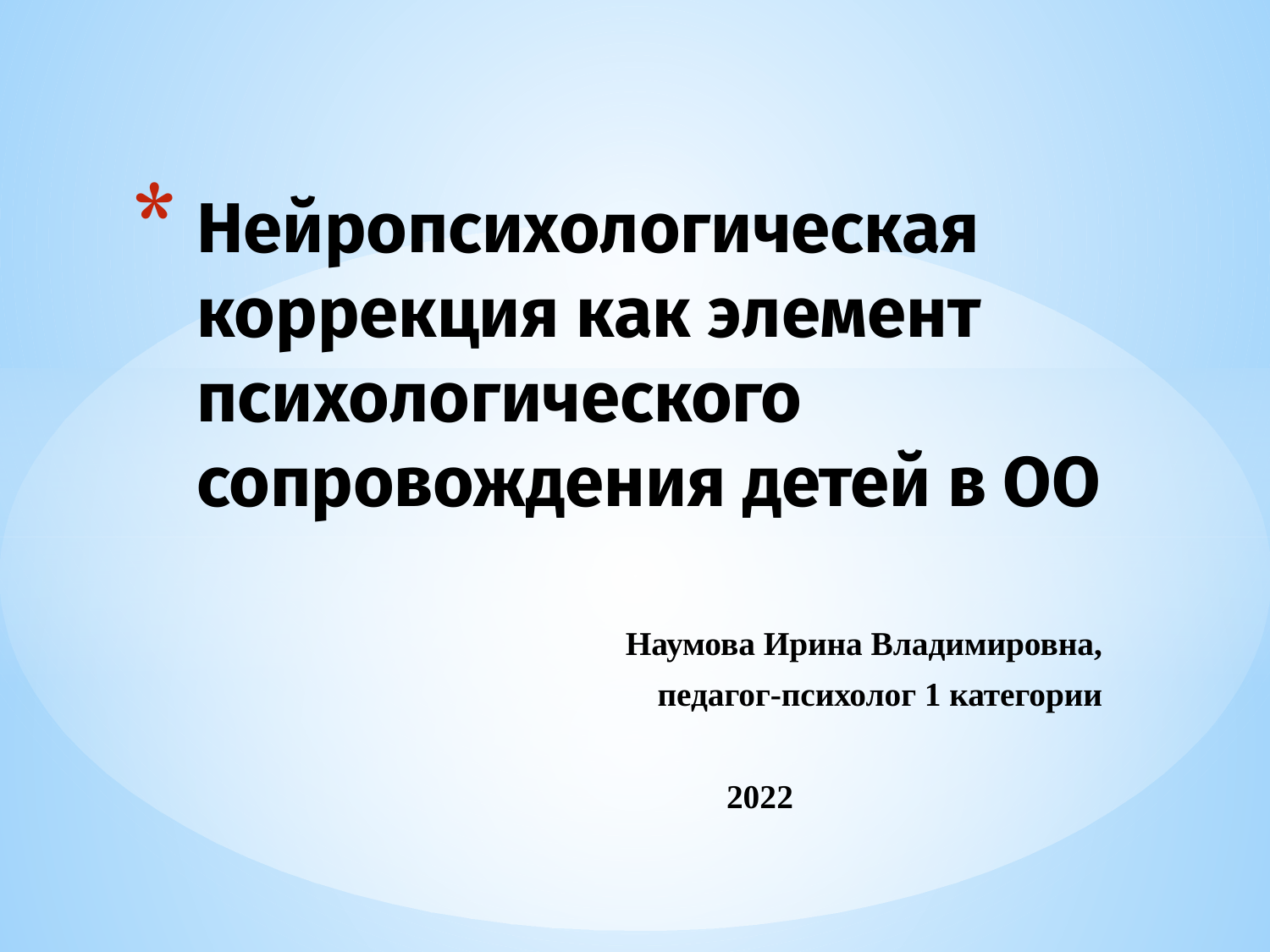

# Нейропсихологическая коррекция как элемент психологического сопровождения детей в ОО
Наумова Ирина Владимировна,
педагог-психолог 1 категории

2022